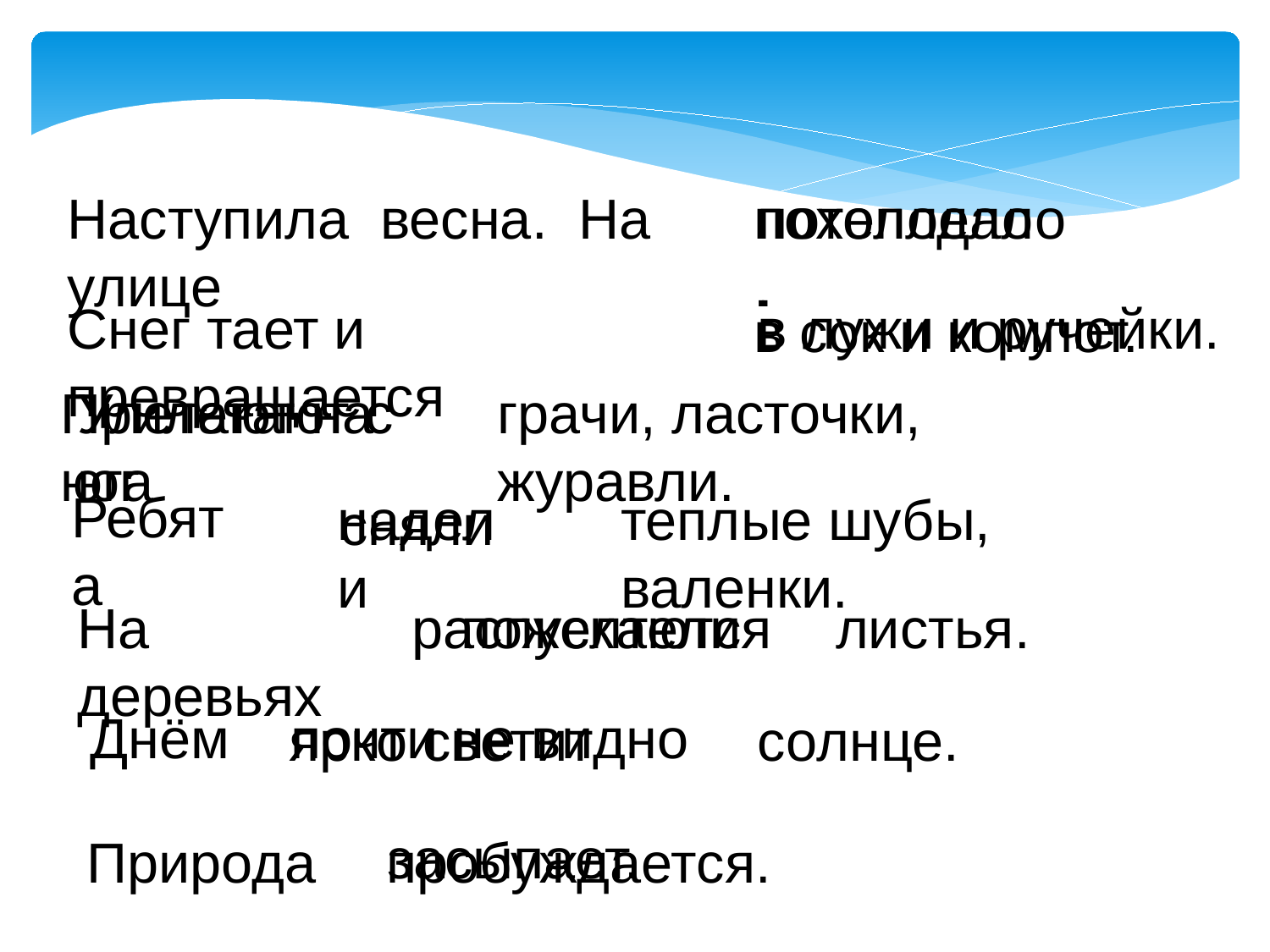

похолодало.
Наступила  весна.  На улице
потеплело.
Снег тает и превращается
в лужи и ручейки.
в сок и компот.
Прилетают с юга
Улетают на юг
грачи, ласточки, журавли.
Ребята
надели
теплые шубы, валенки.
сняли
На деревьях
листья.
распускаются
пожелтели
Днём
почти не видно
ярко светит
солнце.
засыпает.
Природа
пробуждается.